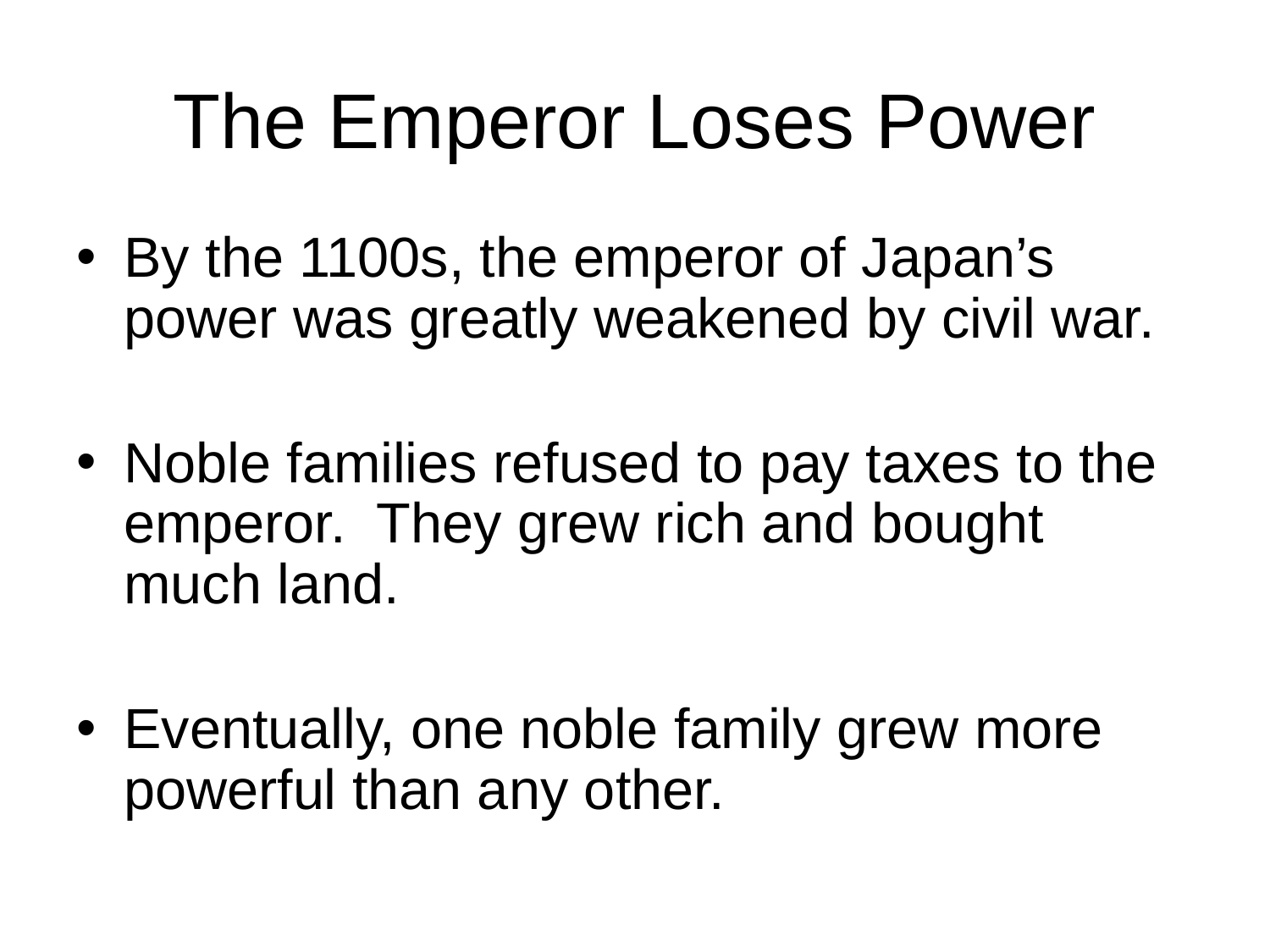

# The Emperor Loses Power
By the 1100s, the emperor of Japan’s power was greatly weakened by civil war.

Noble families refused to pay taxes to the emperor.  They grew rich and bought much land.

Eventually, one noble family grew more powerful than any other.